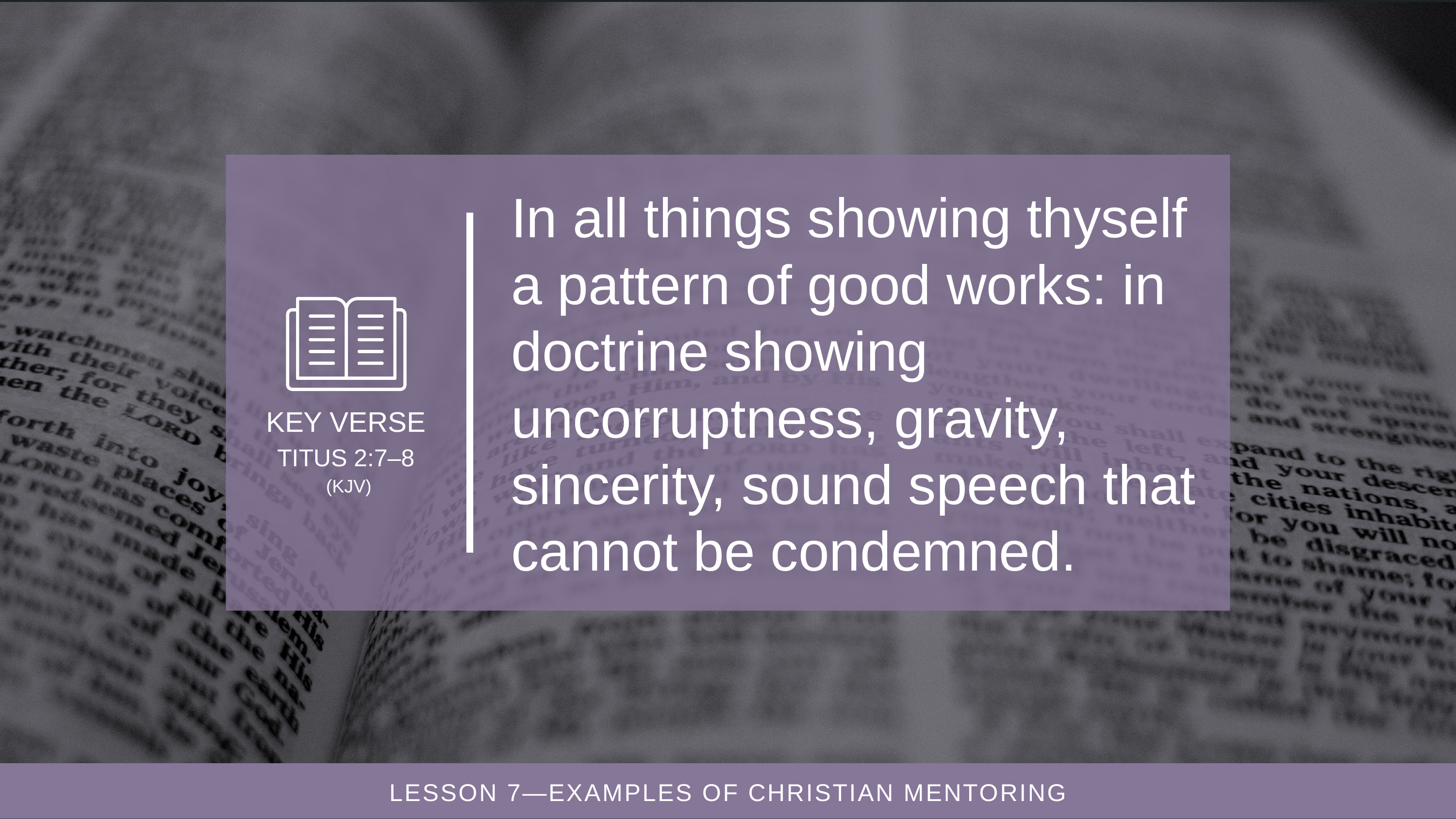

In all things showing thyself a pattern of good works: in doctrine showing uncorruptness, gravity, sincerity, sound speech that cannot be condemned.
(KJV)